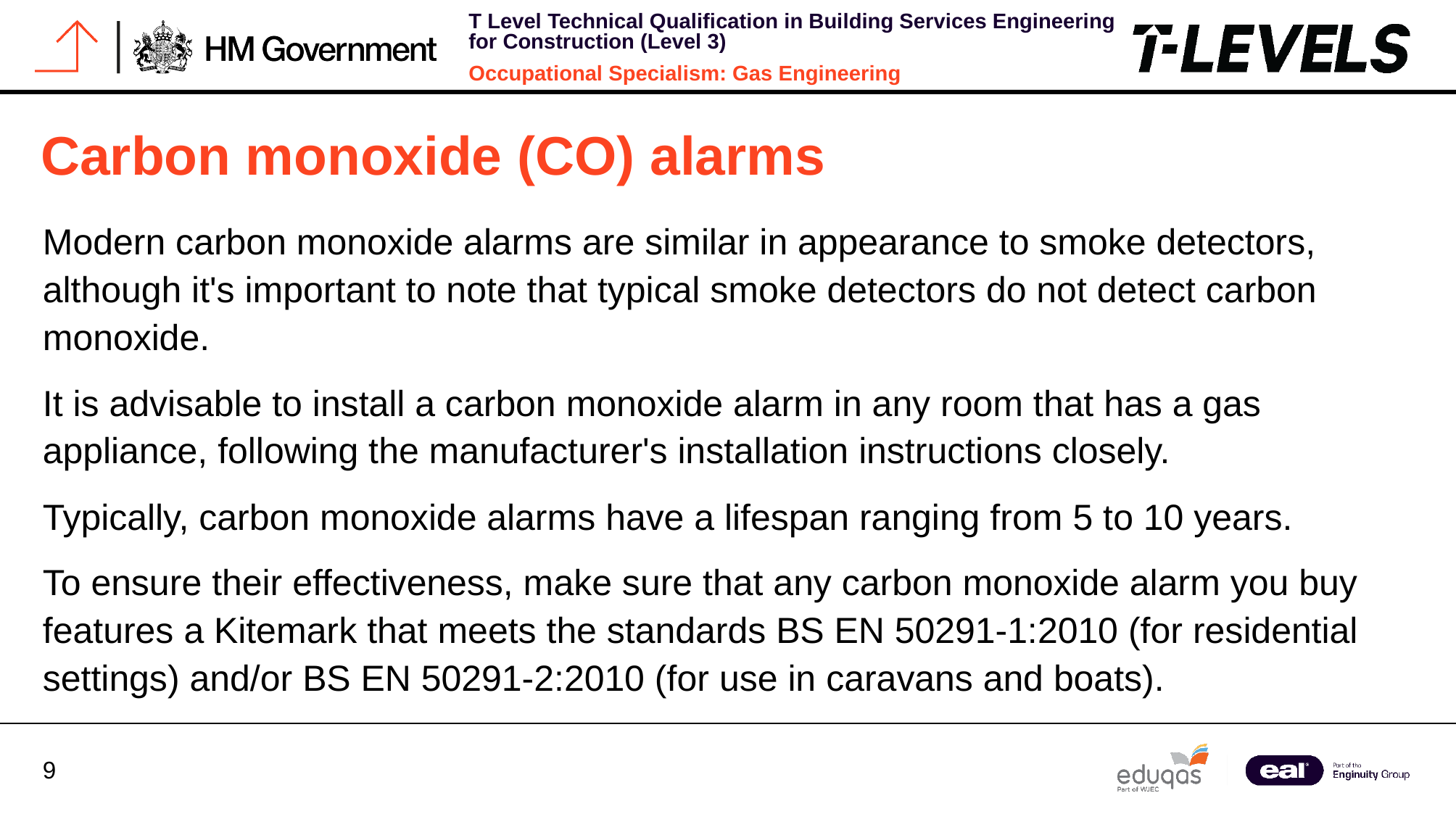

Carbon monoxide (CO) alarms
Modern carbon monoxide alarms are similar in appearance to smoke detectors, although it's important to note that typical smoke detectors do not detect carbon monoxide.
It is advisable to install a carbon monoxide alarm in any room that has a gas appliance, following the manufacturer's installation instructions closely.
Typically, carbon monoxide alarms have a lifespan ranging from 5 to 10 years.
To ensure their effectiveness, make sure that any carbon monoxide alarm you buy features a Kitemark that meets the standards BS EN 50291-1:2010 (for residential settings) and/or BS EN 50291-2:2010 (for use in caravans and boats).